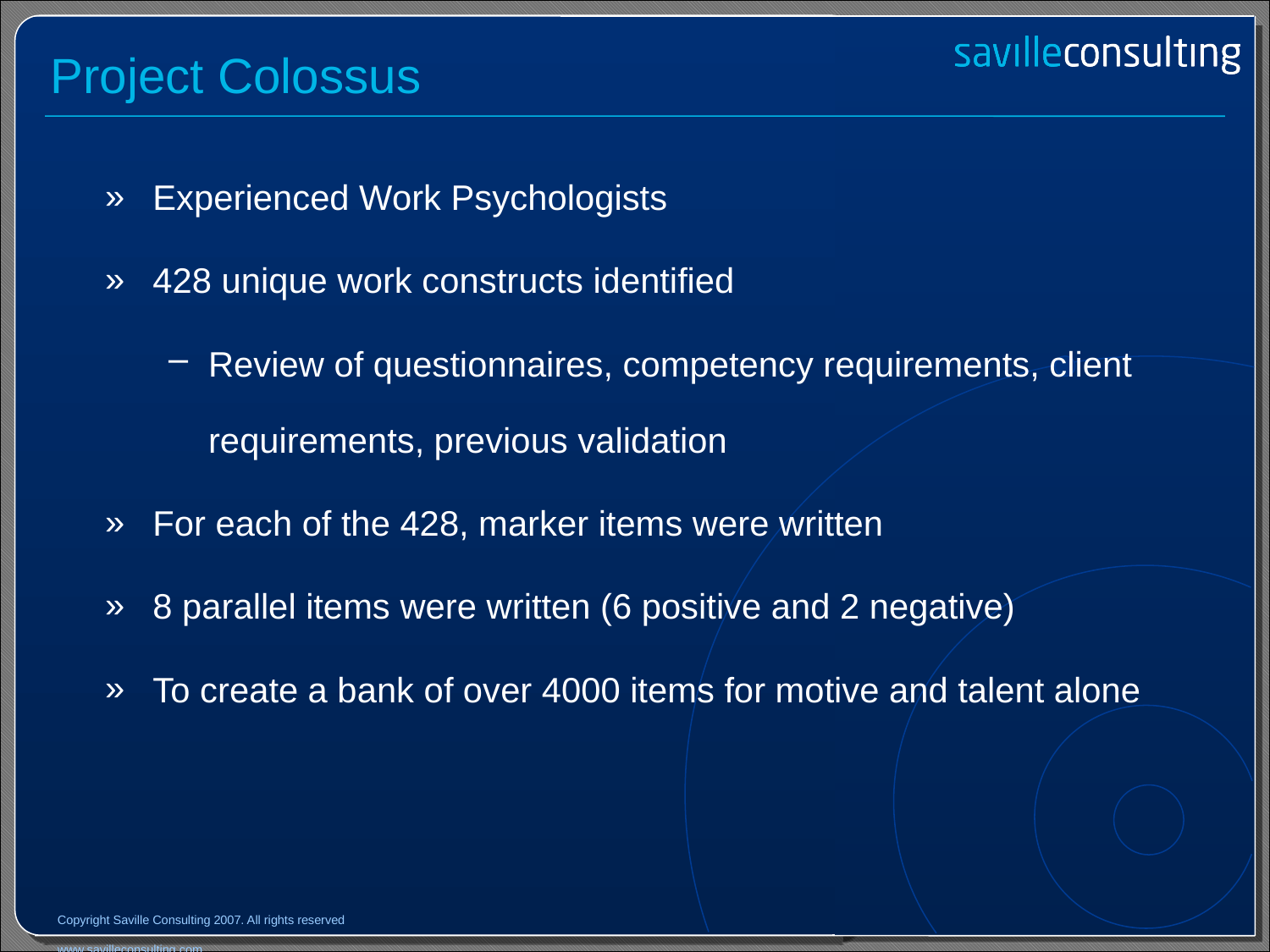

# Project Colossus
Experienced Work Psychologists
428 unique work constructs identified
Review of questionnaires, competency requirements, client requirements, previous validation
For each of the 428, marker items were written
8 parallel items were written (6 positive and 2 negative)
To create a bank of over 4000 items for motive and talent alone